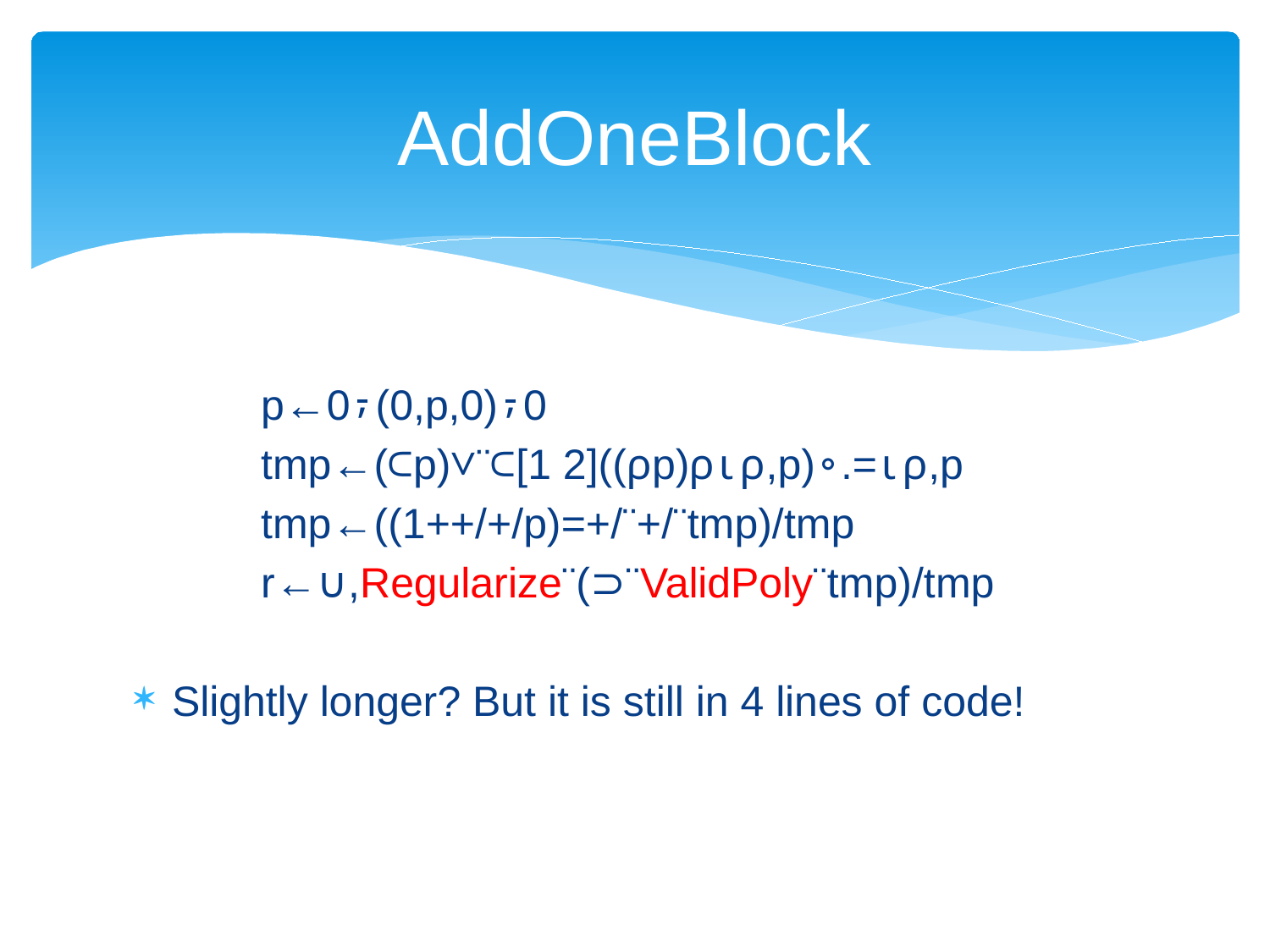

# AddOneBlock
	p←0⍪(0,p,0)⍪0
	tmp←(⊂p)∨¨⊂[1 2]((⍴p)⍴⍳⍴,p)∘.=⍳⍴,p
	tmp←((1++/+/p)=+/¨+/¨tmp)/tmp
	r←∪,Regularize¨(⊃¨ValidPoly¨tmp)/tmp

Slightly longer? But it is still in 4 lines of code!